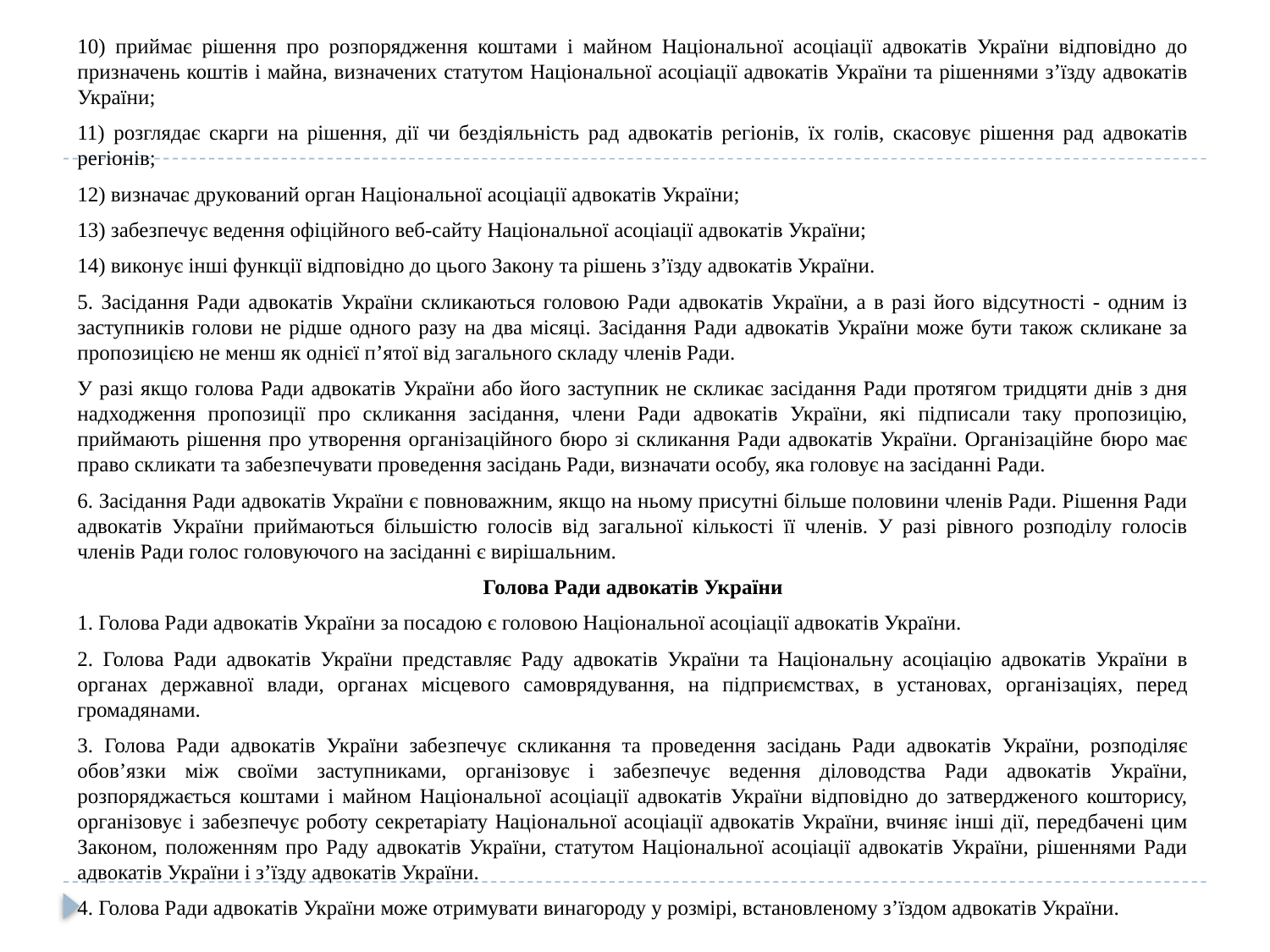

10) приймає рішення про розпорядження коштами і майном Національної асоціації адвокатів України відповідно до призначень коштів і майна, визначених статутом Національної асоціації адвокатів України та рішеннями з’їзду адвокатів України;
11) розглядає скарги на рішення, дії чи бездіяльність рад адвокатів регіонів, їх голів, скасовує рішення рад адвокатів регіонів;
12) визначає друкований орган Національної асоціації адвокатів України;
13) забезпечує ведення офіційного веб-сайту Національної асоціації адвокатів України;
14) виконує інші функції відповідно до цього Закону та рішень з’їзду адвокатів України.
5. Засідання Ради адвокатів України скликаються головою Ради адвокатів України, а в разі його відсутності - одним із заступників голови не рідше одного разу на два місяці. Засідання Ради адвокатів України може бути також скликане за пропозицією не менш як однієї п’ятої від загального складу членів Ради.
У разі якщо голова Ради адвокатів України або його заступник не скликає засідання Ради протягом тридцяти днів з дня надходження пропозиції про скликання засідання, члени Ради адвокатів України, які підписали таку пропозицію, приймають рішення про утворення організаційного бюро зі скликання Ради адвокатів України. Організаційне бюро має право скликати та забезпечувати проведення засідань Ради, визначати особу, яка головує на засіданні Ради.
6. Засідання Ради адвокатів України є повноважним, якщо на ньому присутні більше половини членів Ради. Рішення Ради адвокатів України приймаються більшістю голосів від загальної кількості її членів. У разі рівного розподілу голосів членів Ради голос головуючого на засіданні є вирішальним.
Голова Ради адвокатів України
1. Голова Ради адвокатів України за посадою є головою Національної асоціації адвокатів України.
2. Голова Ради адвокатів України представляє Раду адвокатів України та Національну асоціацію адвокатів України в органах державної влади, органах місцевого самоврядування, на підприємствах, в установах, організаціях, перед громадянами.
3. Голова Ради адвокатів України забезпечує скликання та проведення засідань Ради адвокатів України, розподіляє обов’язки між своїми заступниками, організовує і забезпечує ведення діловодства Ради адвокатів України, розпоряджається коштами і майном Національної асоціації адвокатів України відповідно до затвердженого кошторису, організовує і забезпечує роботу секретаріату Національної асоціації адвокатів України, вчиняє інші дії, передбачені цим Законом, положенням про Раду адвокатів України, статутом Національної асоціації адвокатів України, рішеннями Ради адвокатів України і з’їзду адвокатів України.
4. Голова Ради адвокатів України може отримувати винагороду у розмірі, встановленому з’їздом адвокатів України.